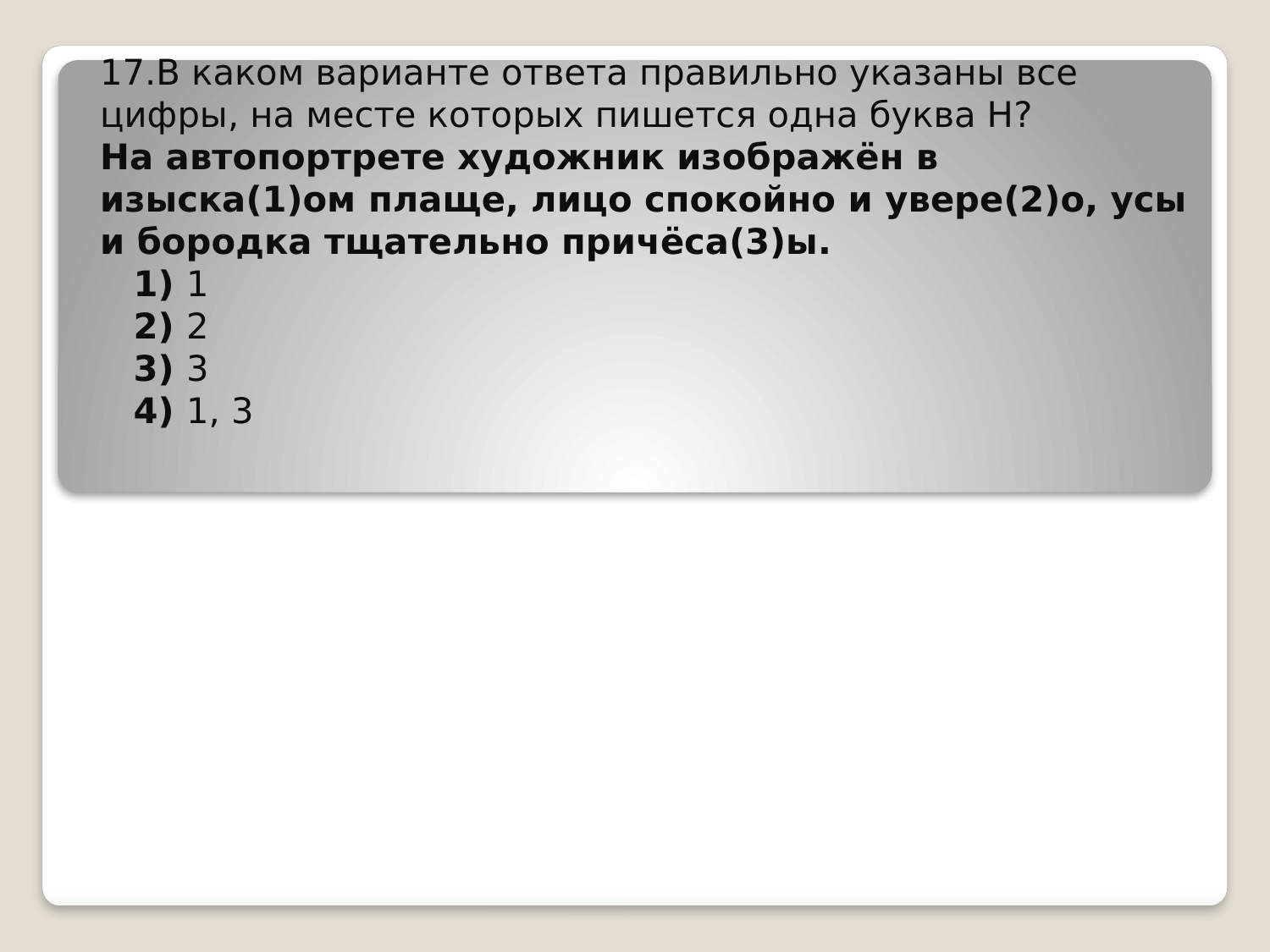

17.В каком варианте ответа правильно указаны все цифры, на месте которых пишется одна буква Н?
На автопортрете художник изображён в изыска(1)ом плаще, лицо спокойно и увере(2)о, усы и бородка тщательно причёса(3)ы.
   1) 1
   2) 2
   3) 3
   4) 1, 3